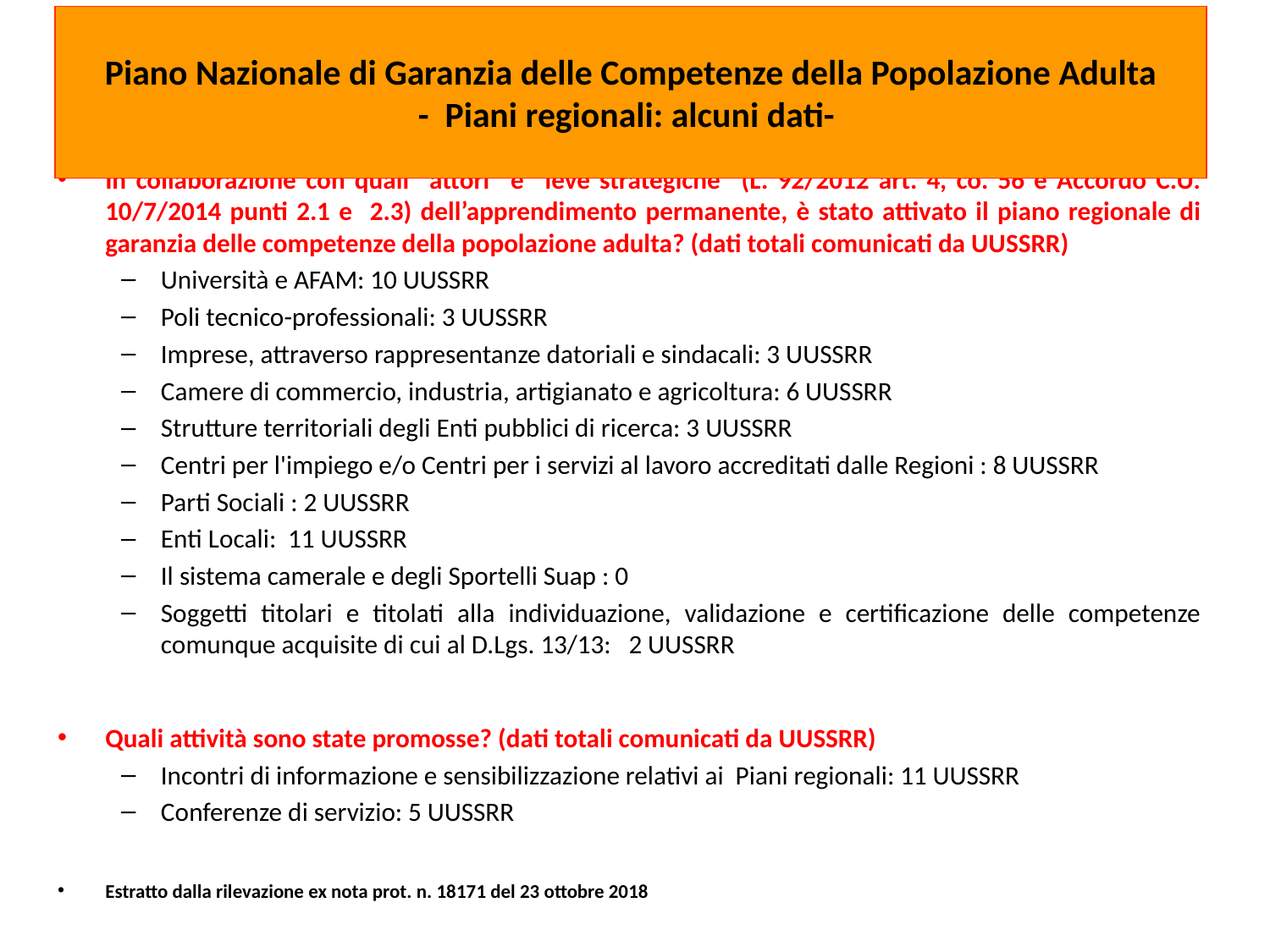

# Piano Nazionale di Garanzia delle Competenze della Popolazione Adulta -  Piani regionali: alcuni dati-
In collaborazione con quali “attori” e “leve strategiche” (L. 92/2012 art. 4, co. 56 e Accordo C.U. 10/7/2014 punti 2.1 e  2.3) dell’apprendimento permanente, è stato attivato il piano regionale di garanzia delle competenze della popolazione adulta? (dati totali comunicati da UUSSRR)
Università e AFAM: 10 UUSSRR
Poli tecnico-professionali: 3 UUSSRR
Imprese, attraverso rappresentanze datoriali e sindacali: 3 UUSSRR
Camere di commercio, industria, artigianato e agricoltura: 6 UUSSRR
Strutture territoriali degli Enti pubblici di ricerca: 3 UUSSRR
Centri per l'impiego e/o Centri per i servizi al lavoro accreditati dalle Regioni : 8 UUSSRR
Parti Sociali : 2 UUSSRR
Enti Locali:  11 UUSSRR
Il sistema camerale e degli Sportelli Suap : 0
Soggetti titolari e titolati alla individuazione, validazione e certificazione delle competenze comunque acquisite di cui al D.Lgs. 13/13:   2 UUSSRR

Quali attività sono state promosse? (dati totali comunicati da UUSSRR)
Incontri di informazione e sensibilizzazione relativi ai  Piani regionali: 11 UUSSRR
Conferenze di servizio: 5 UUSSRR

Estratto dalla rilevazione ex nota prot. n. 18171 del 23 ottobre 2018